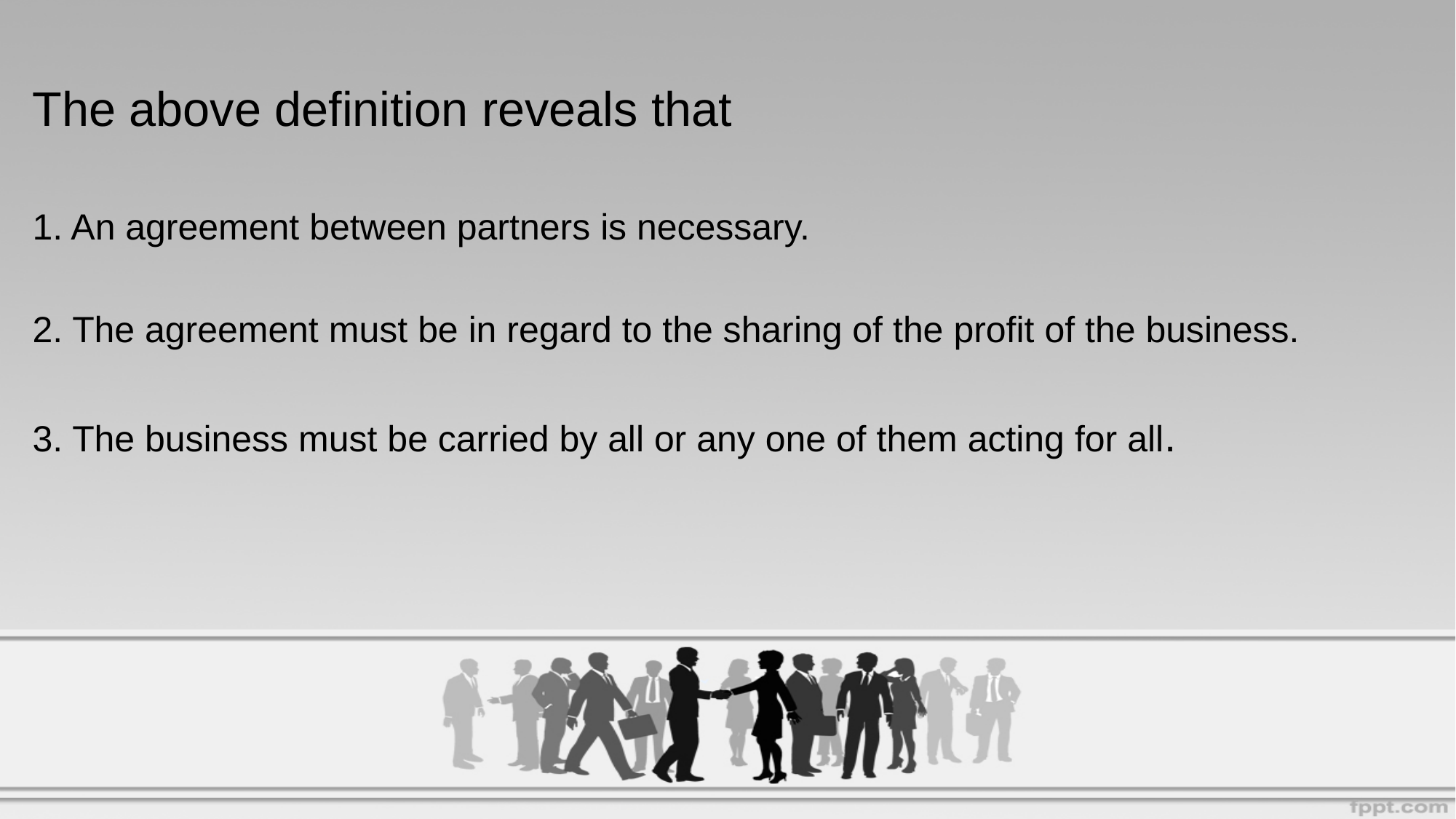

The above definition reveals that
1. An agreement between partners is necessary.

2. The agreement must be in regard to the sharing of the profit of the business.

3. The business must be carried by all or any one of them acting for all.